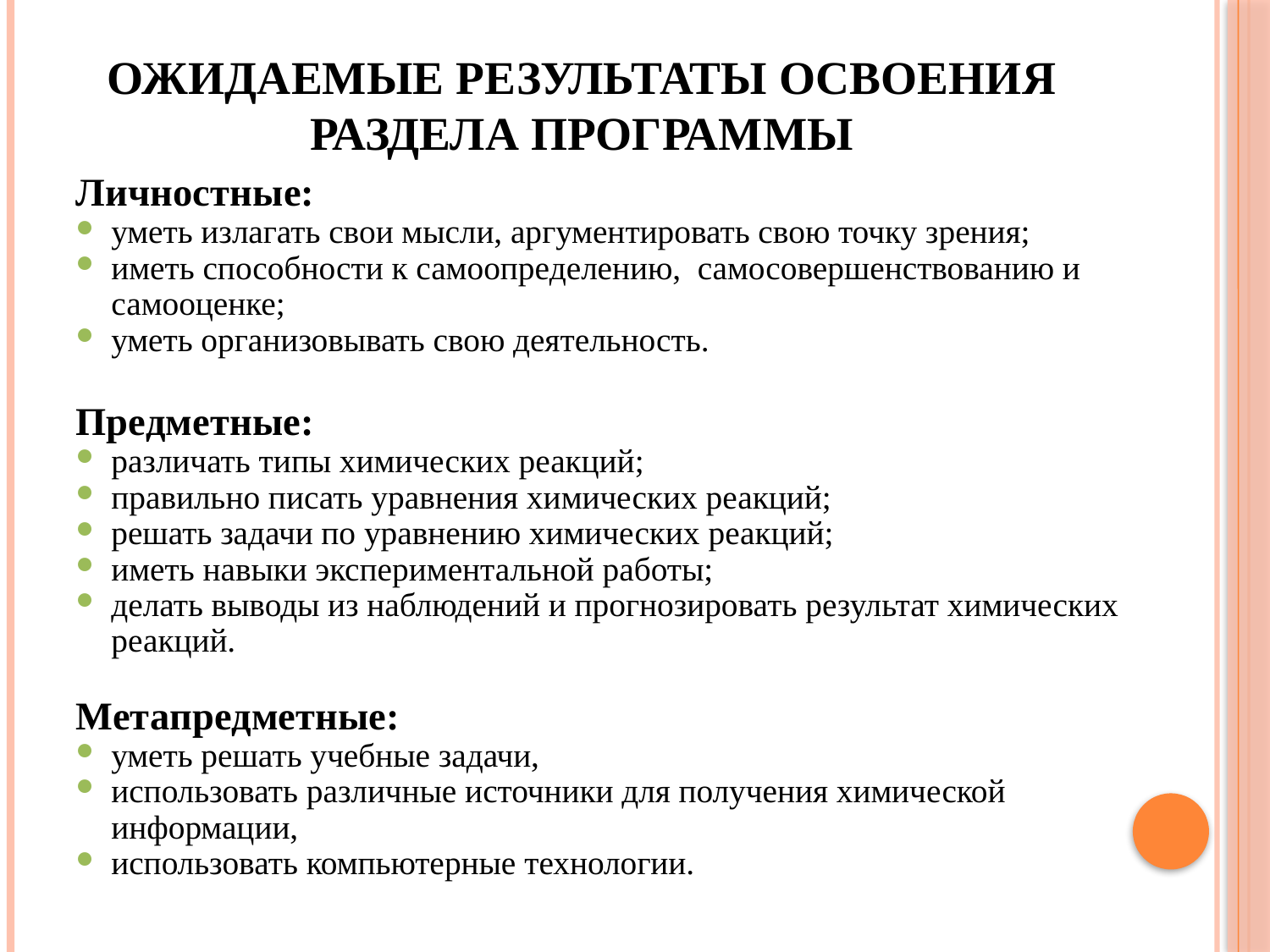

# Ожидаемые результаты освоения раздела программы
Личностные:
уметь излагать свои мысли, аргументировать свою точку зрения;
иметь способности к самоопределению,  самосовершенствованию и самооценке;
уметь организовывать свою деятельность.

Предметные:
различать типы химических реакций;
правильно писать уравнения химических реакций;
решать задачи по уравнению химических реакций;
иметь навыки экспериментальной работы;
делать выводы из наблюдений и прогнозировать результат химических реакций.

Метапредметные:
уметь решать учебные задачи,
использовать различные источники для получения химической информации,
использовать компьютерные технологии.